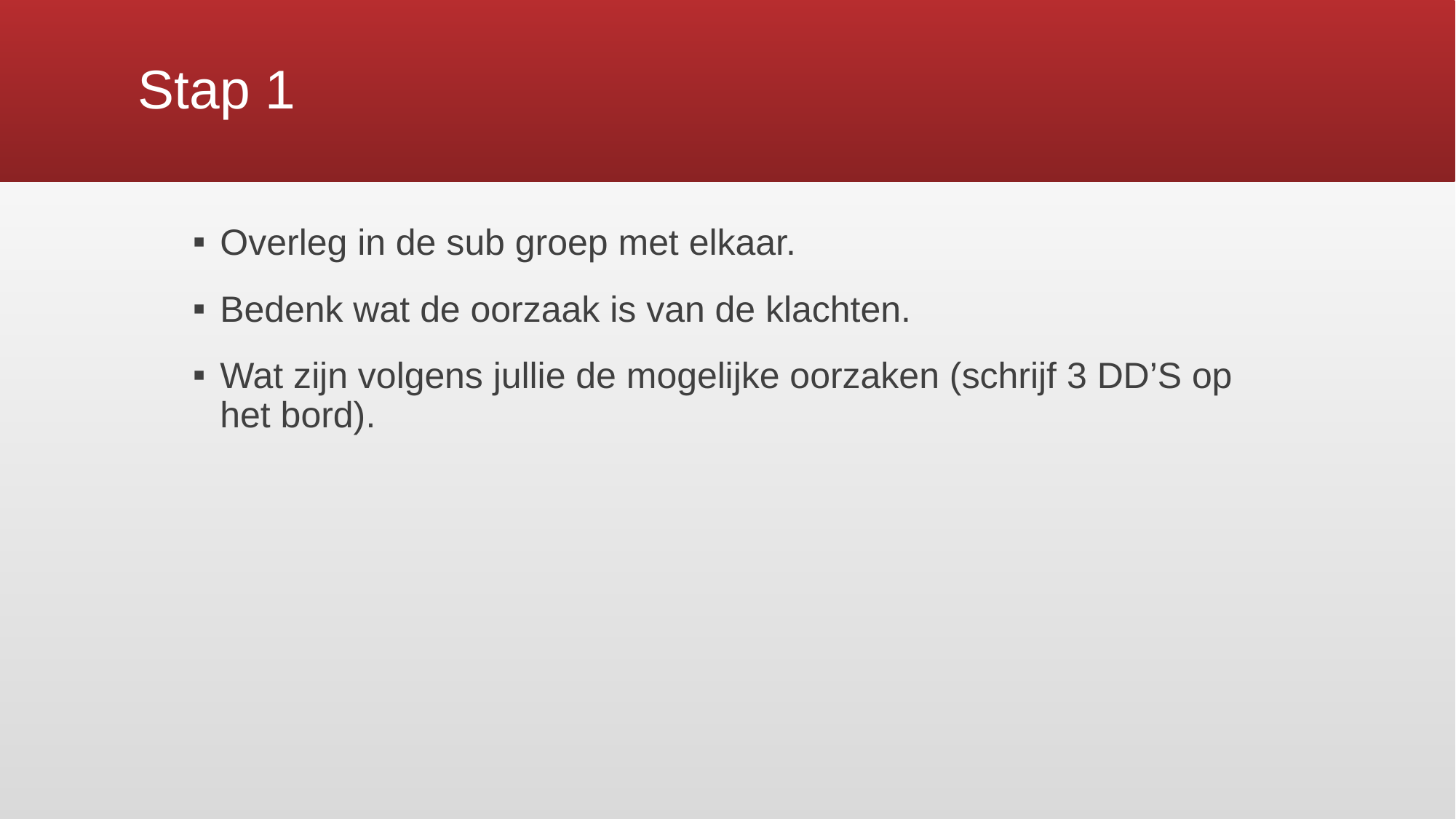

# Stap 1
Overleg in de sub groep met elkaar.
Bedenk wat de oorzaak is van de klachten.
Wat zijn volgens jullie de mogelijke oorzaken (schrijf 3 DD’S op het bord).